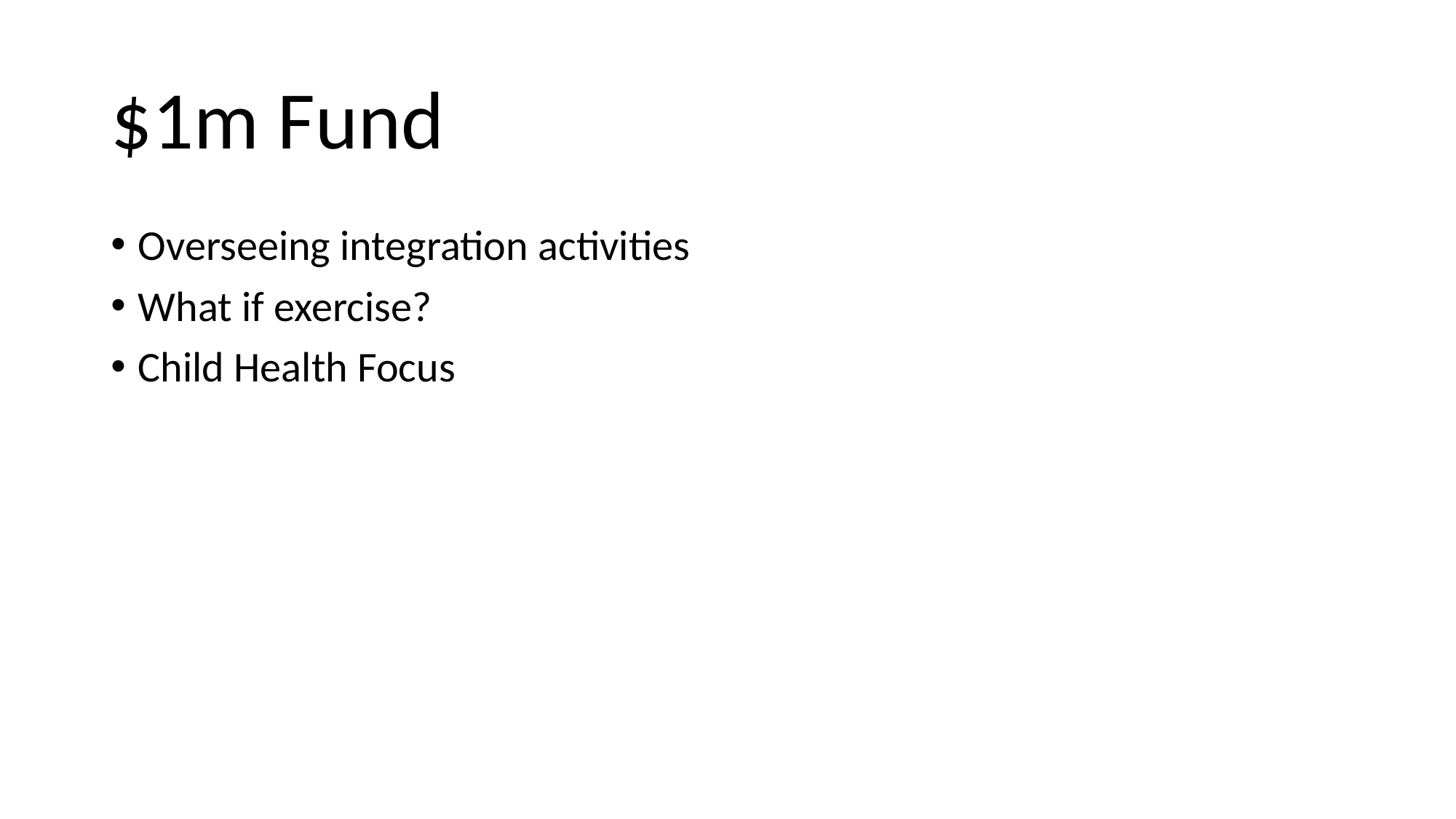

# $1m Fund
Overseeing integration activities
What if exercise?
Child Health Focus